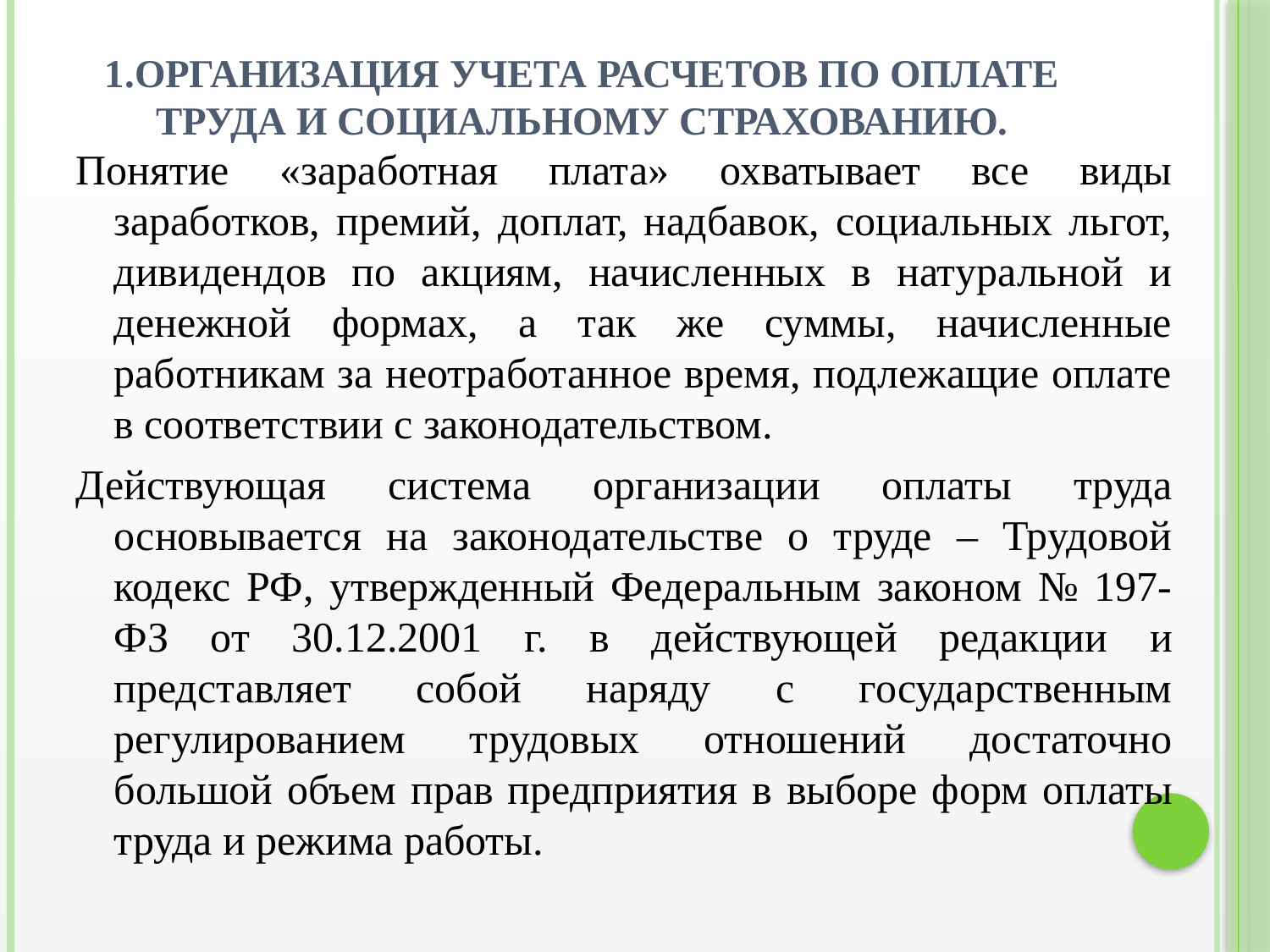

# 1.Организация учета расчетов по оплате труда и социальному страхованию.
Понятие «заработная плата» охватывает все виды заработков, премий, доплат, надбавок, социальных льгот, дивидендов по акциям, начисленных в натуральной и денежной формах, а так же суммы, начисленные работникам за неотработанное время, подлежащие оплате в соответствии с законодательством.
Действующая система организации оплаты труда основывается на законодательстве о труде – Трудовой кодекс РФ, утвержденный Федеральным законом № 197-ФЗ от 30.12.2001 г. в действующей редакции и представляет собой наряду с государственным регулированием трудовых отношений достаточно большой объем прав предприятия в выборе форм оплаты труда и режима работы.